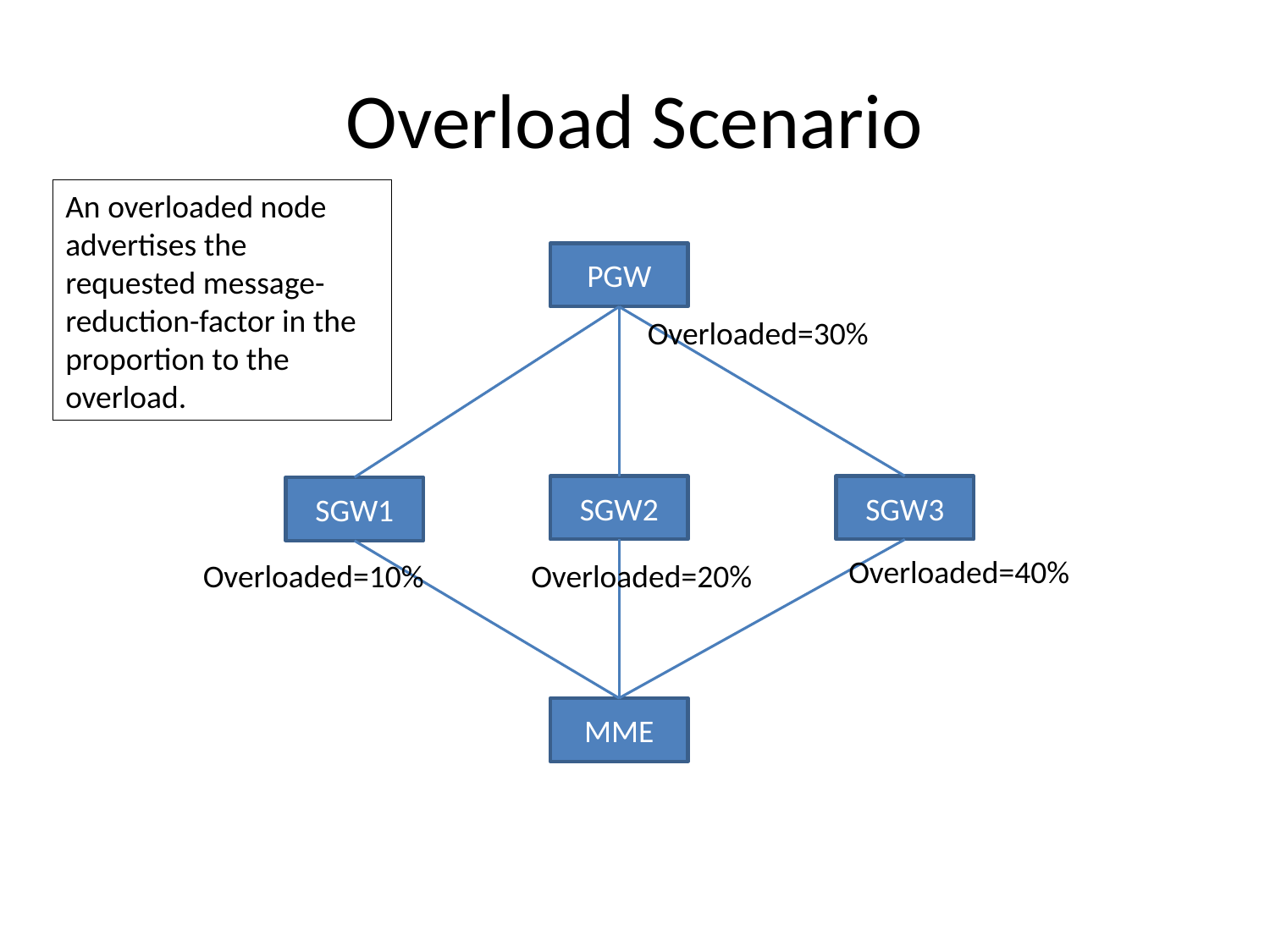

# Overload Scenario
An overloaded node advertises the requested message-reduction-factor in the proportion to the overload.
PGW
Overloaded=30%
SGW2
SGW3
SGW1
Overloaded=40%
Overloaded=10%
Overloaded=20%
MME